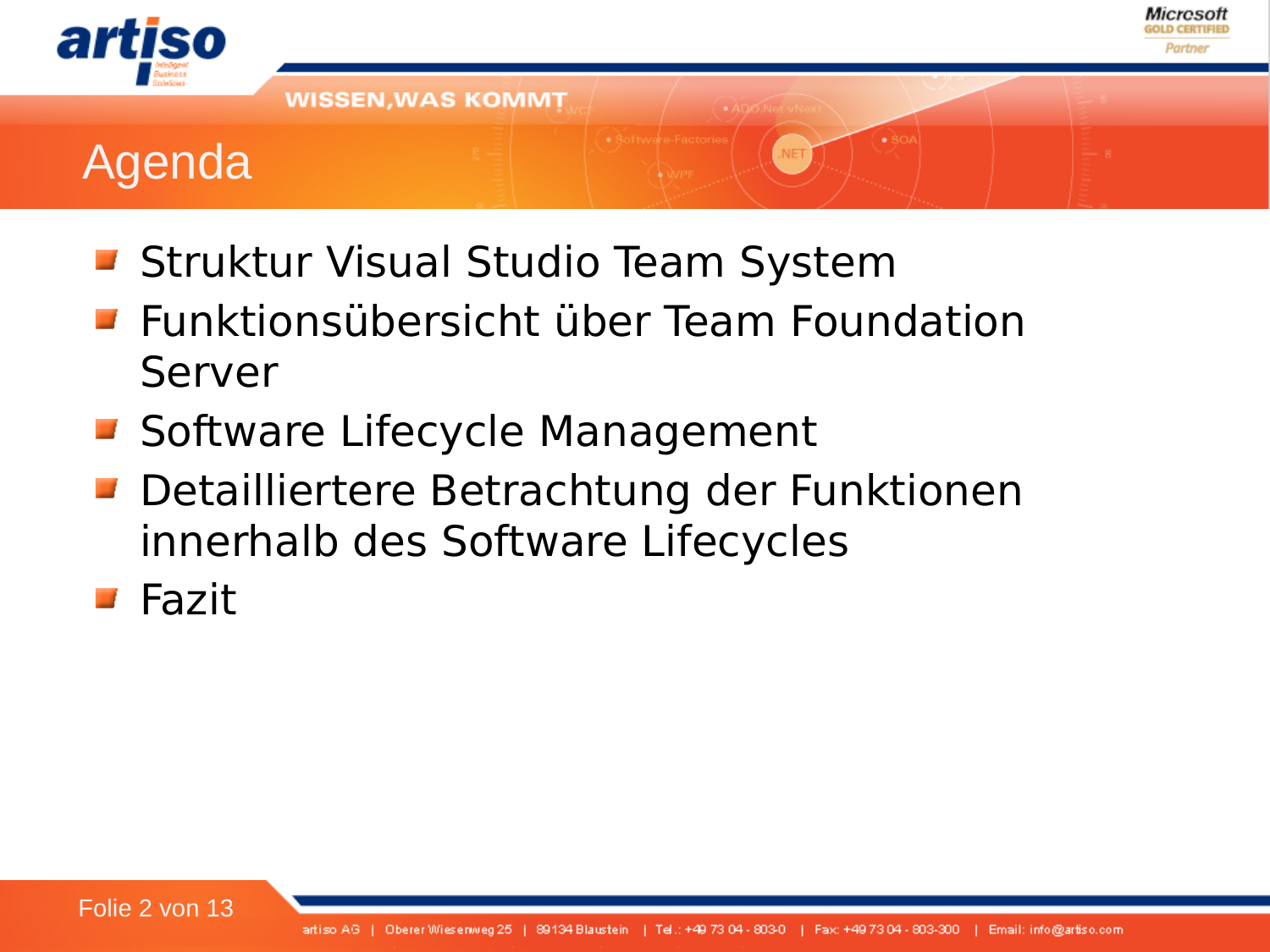

Agenda
Struktur Visual Studio Team System
Funktionsübersicht über Team Foundation Server
Software Lifecycle Management
Detailliertere Betrachtung der Funktionen innerhalb des Software Lifecycles
Fazit

Folie 2 von 13